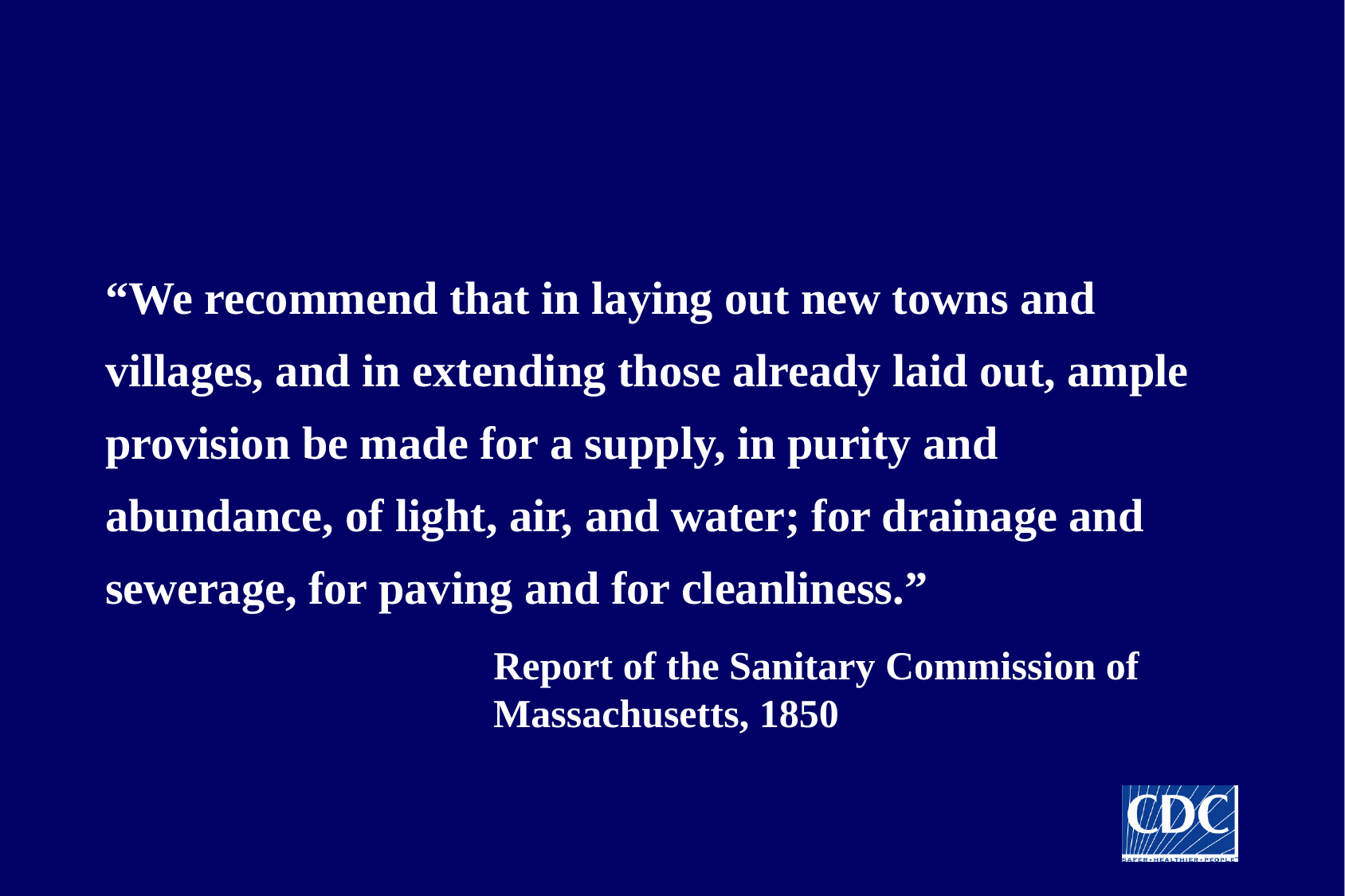

“We recommend that in laying out new towns and villages, and in extending those already laid out, ample provision be made for a supply, in purity and abundance, of light, air, and water; for drainage and sewerage, for paving and for cleanliness.”
Report of the Sanitary Commission of Massachusetts, 1850